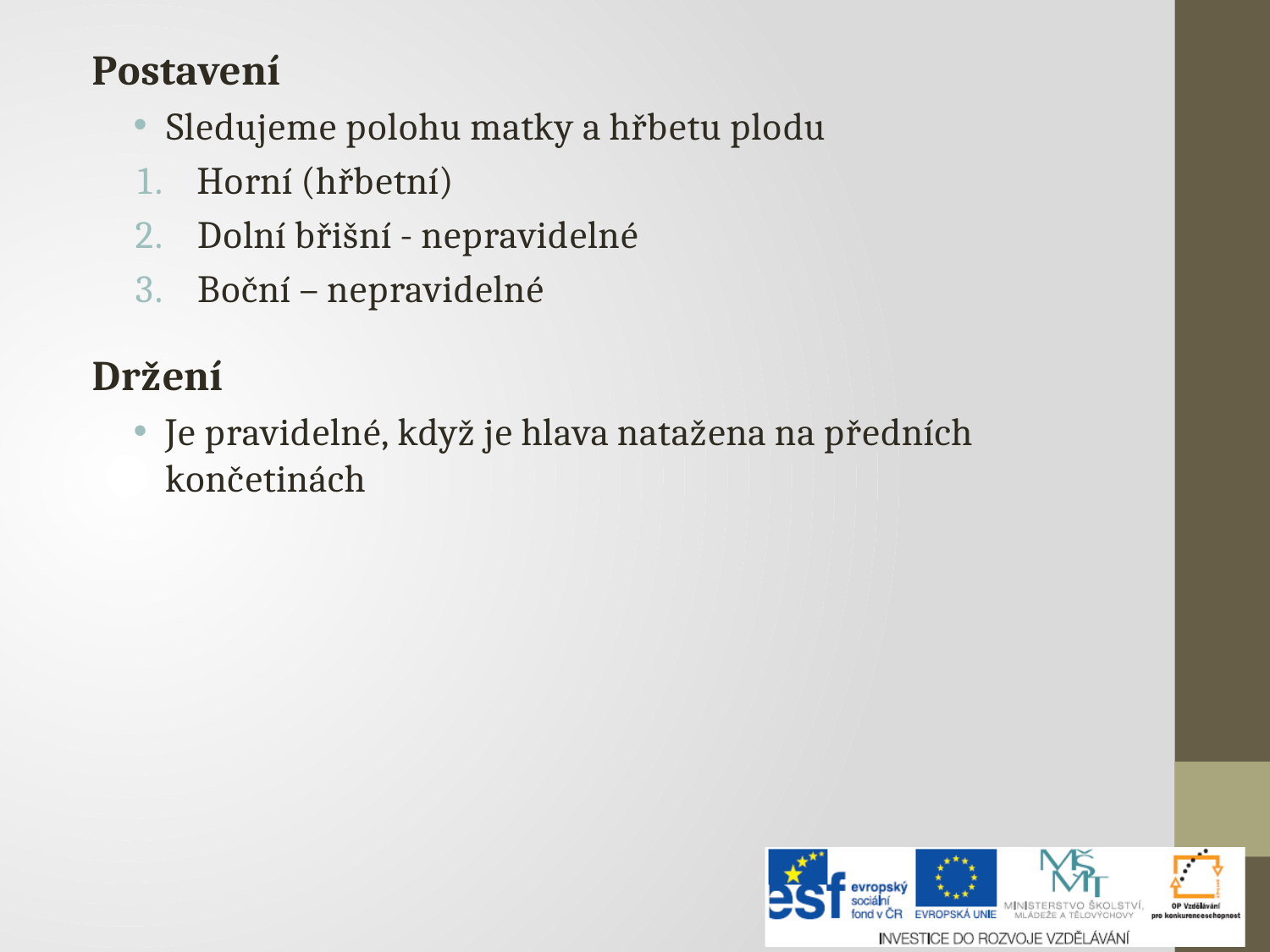

Postavení
Sledujeme polohu matky a hřbetu plodu
Horní (hřbetní)
Dolní břišní - nepravidelné
Boční – nepravidelné

Držení
Je pravidelné, když je hlava natažena na předních končetinách